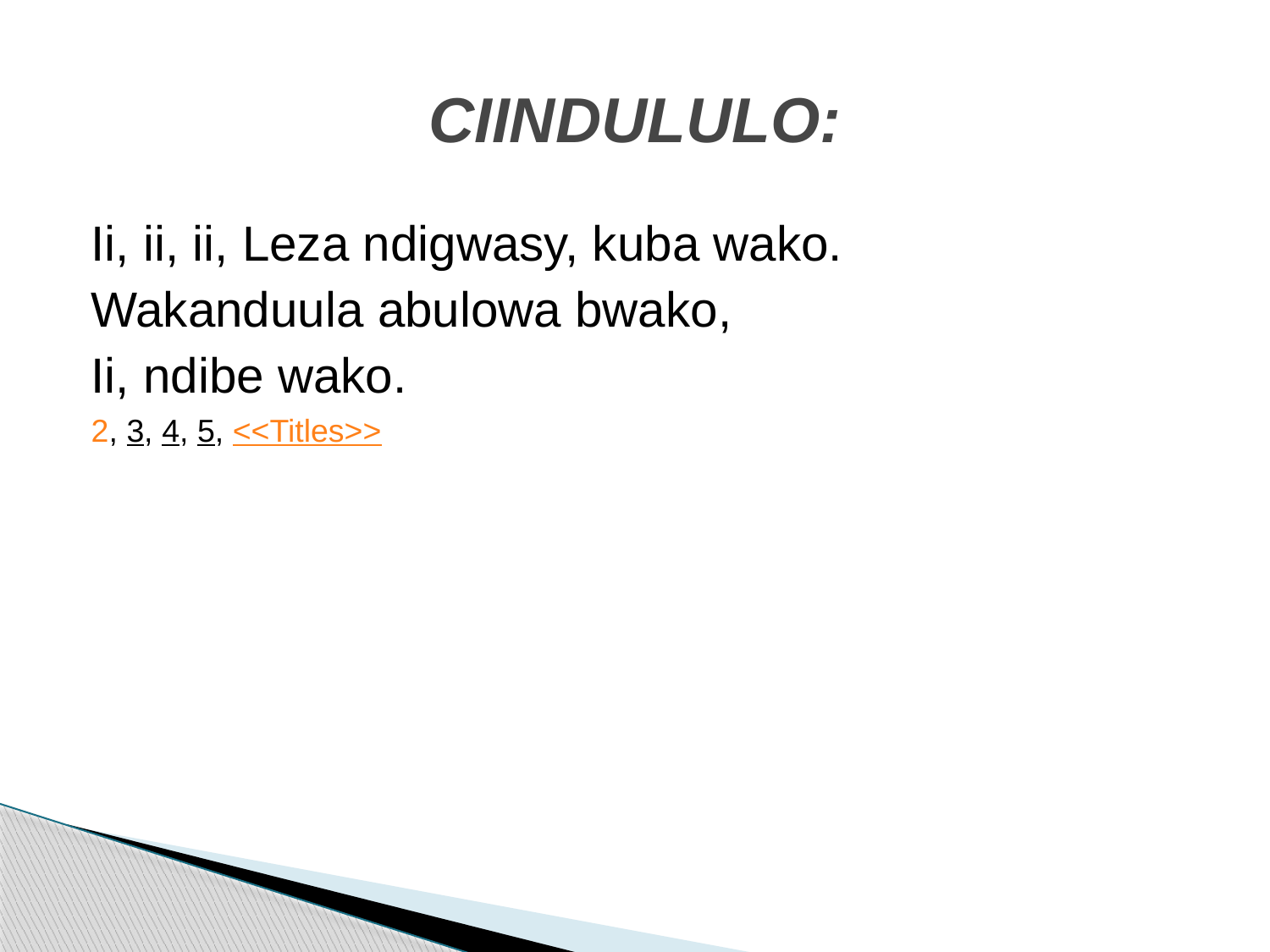

# CIINDULULO:
Ii, ii, ii, Leza ndigwasy, kuba wako.
Wakanduula abulowa bwako,
Ii, ndibe wako.
2, 3, 4, 5, <<Titles>>